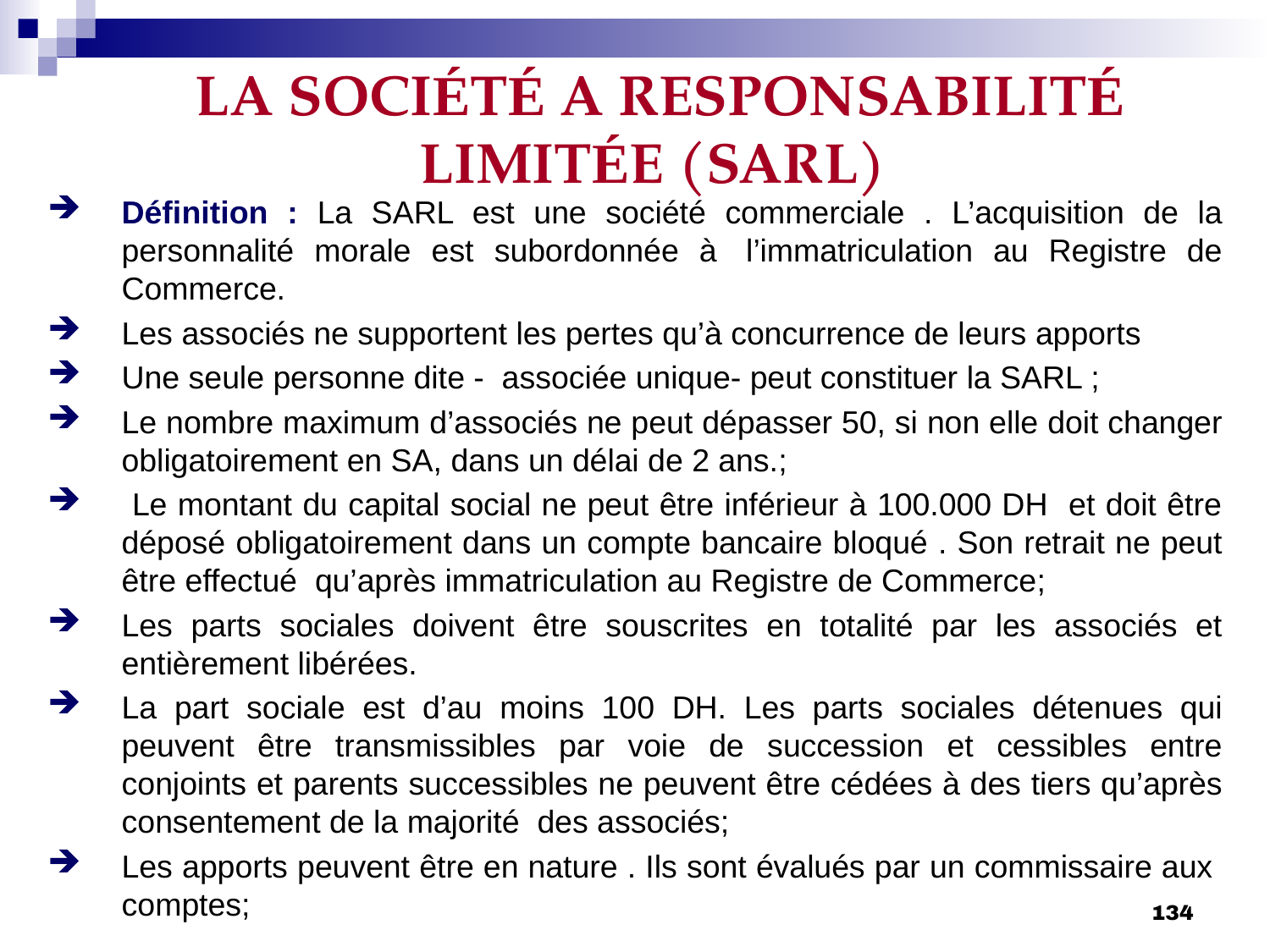

# LA SOCIÉTÉ A RESPONSABILITÉ LIMITÉE (SARL)
Définition : La SARL est une société commerciale . L’acquisition de la personnalité morale est subordonnée à  l’immatriculation au Registre de Commerce.
Les associés ne supportent les pertes qu’à concurrence de leurs apports
Une seule personne dite -  associée unique- peut constituer la SARL ;
Le nombre maximum d’associés ne peut dépasser 50, si non elle doit changer obligatoirement en SA, dans un délai de 2 ans.;
 Le montant du capital social ne peut être inférieur à 100.000 DH  et doit être déposé obligatoirement dans un compte bancaire bloqué . Son retrait ne peut être effectué  qu’après immatriculation au Registre de Commerce;
Les parts sociales doivent être souscrites en totalité par les associés et entièrement libérées.
La part sociale est d’au moins 100 DH. Les parts sociales détenues qui peuvent être transmissibles par voie de succession et cessibles entre conjoints et parents successibles ne peuvent être cédées à des tiers qu’après consentement de la majorité  des associés;
Les apports peuvent être en nature . Ils sont évalués par un commissaire aux  comptes;
134